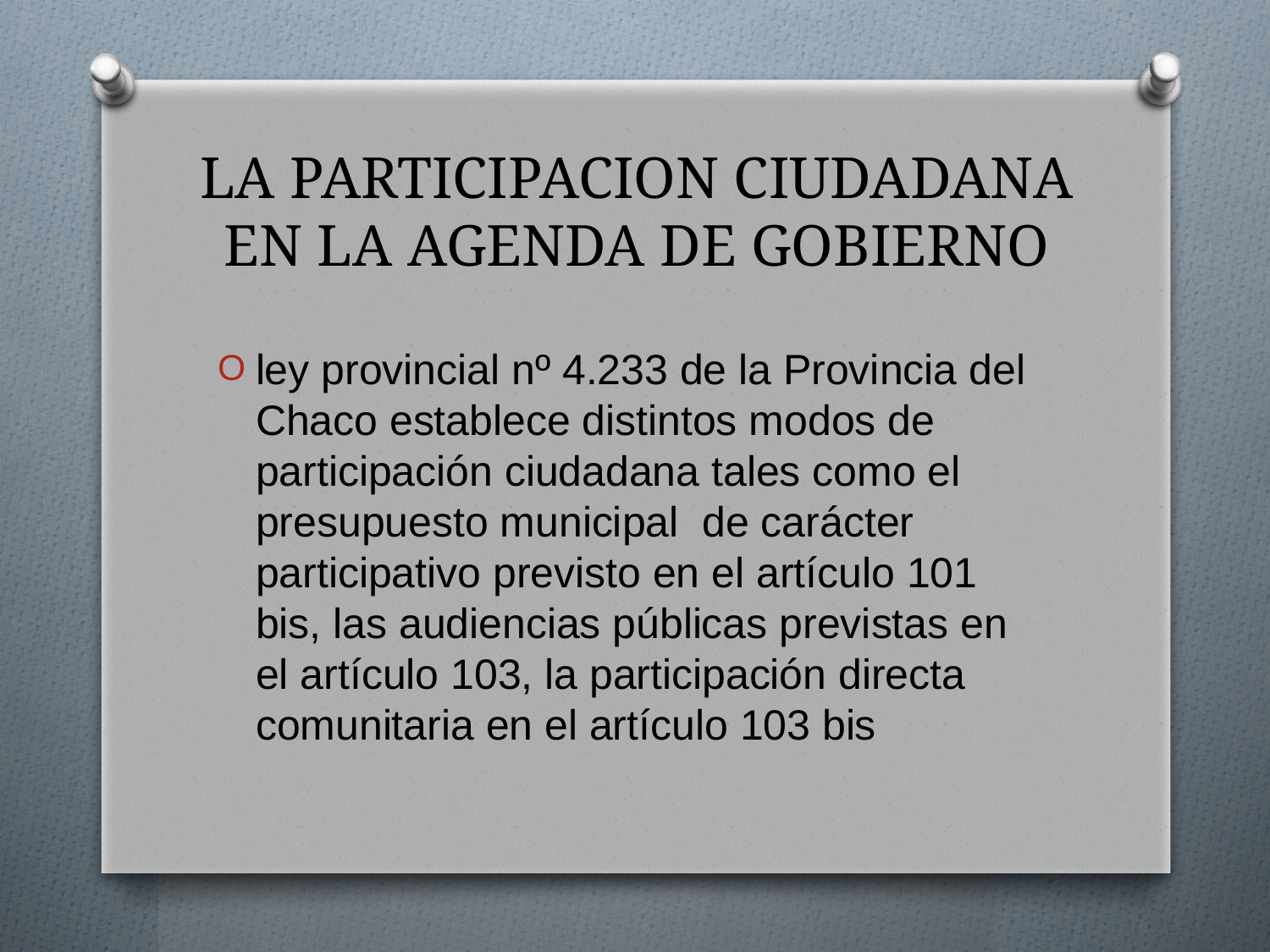

# LA PARTICIPACION CIUDADANA EN LA AGENDA DE GOBIERNO
ley provincial nº 4.233 de la Provincia del Chaco establece distintos modos de participación ciudadana tales como el presupuesto municipal  de carácter participativo previsto en el artículo 101 bis, las audiencias públicas previstas en el artículo 103, la participación directa comunitaria en el artículo 103 bis